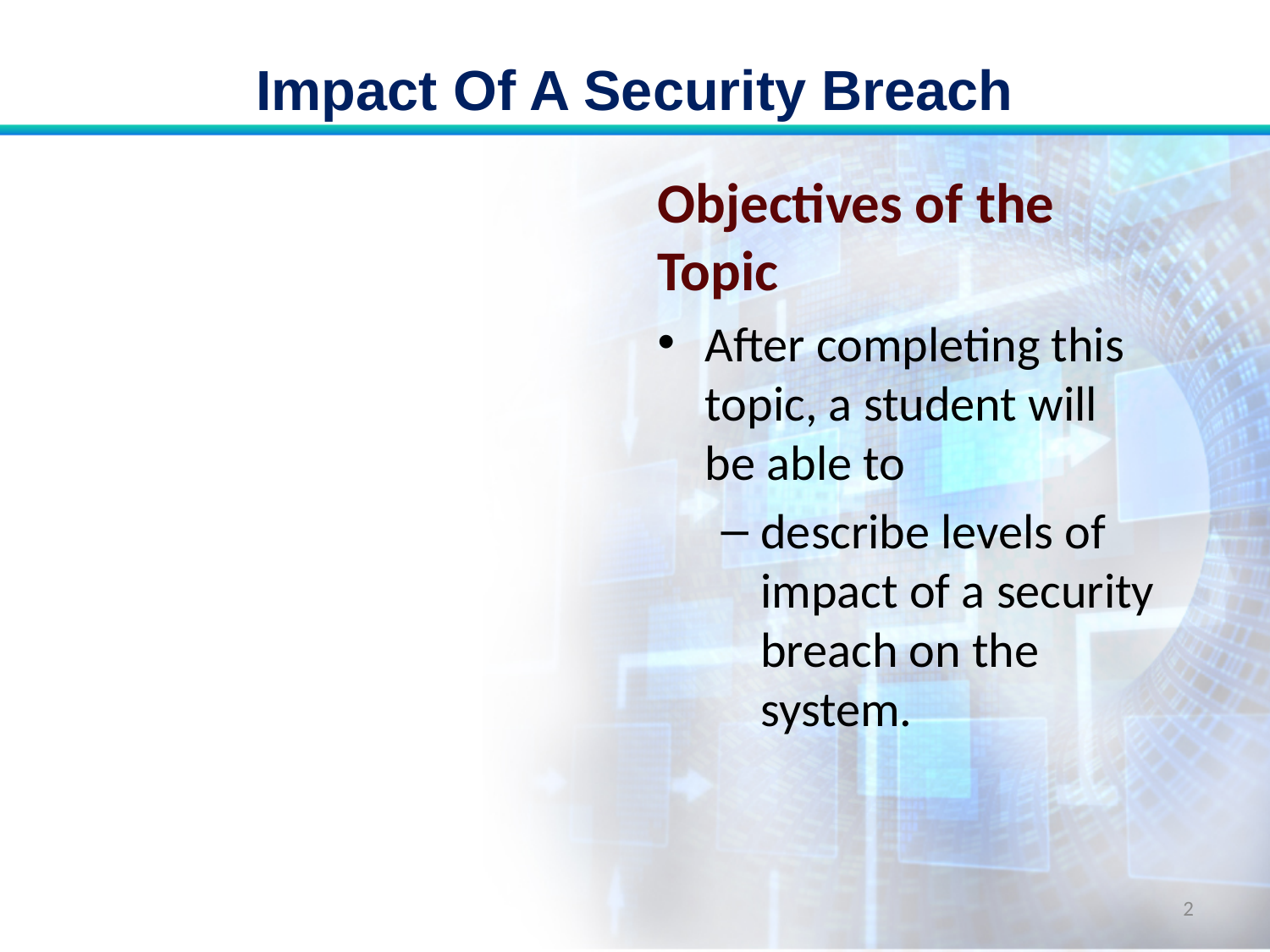

# Impact Of A Security Breach
Objectives of the Topic
After completing this topic, a student will be able to
describe levels of impact of a security breach on the system.

2